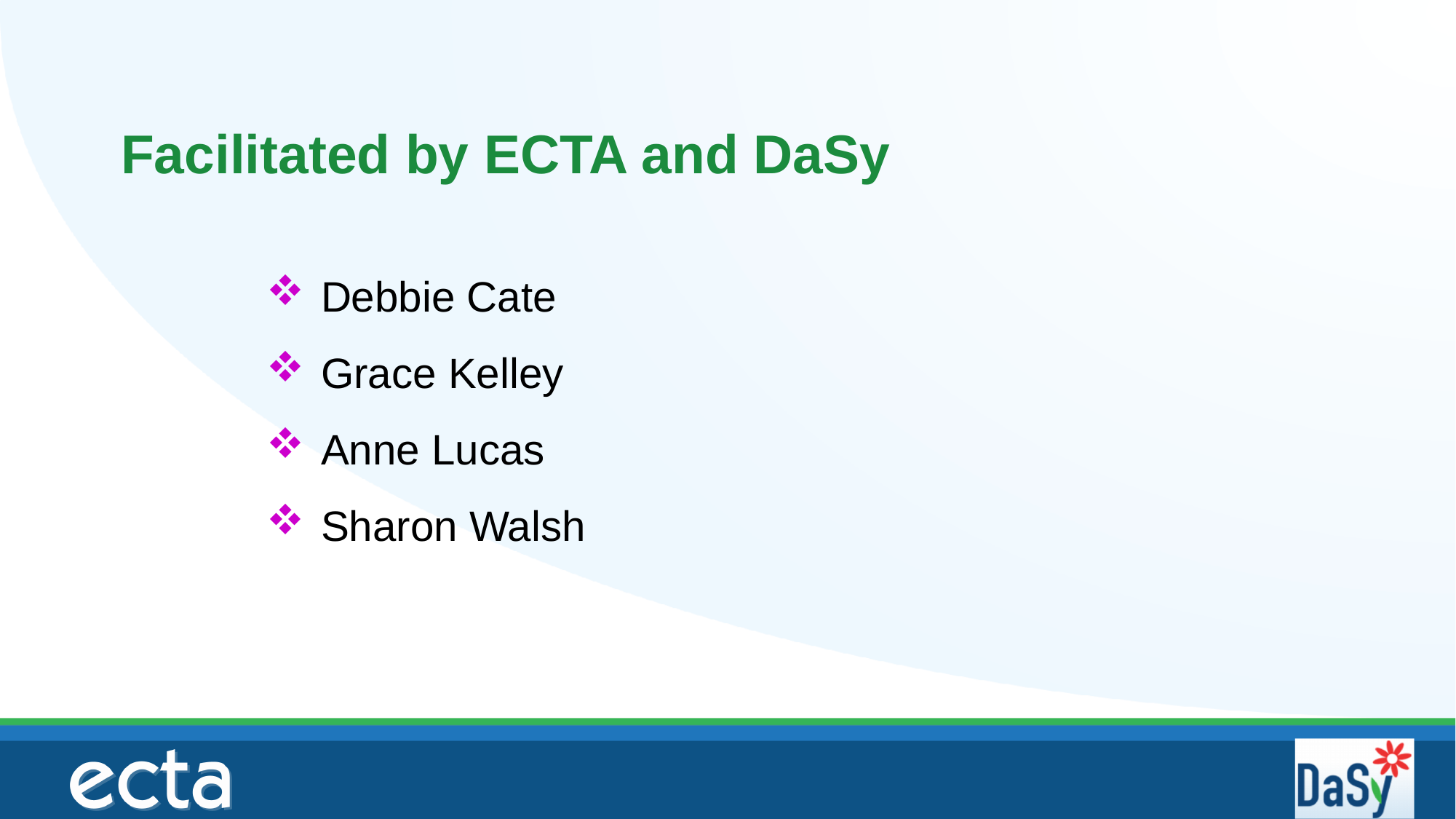

Facilitated by ECTA and DaSy
Debbie Cate
Grace Kelley
Anne Lucas
Sharon Walsh